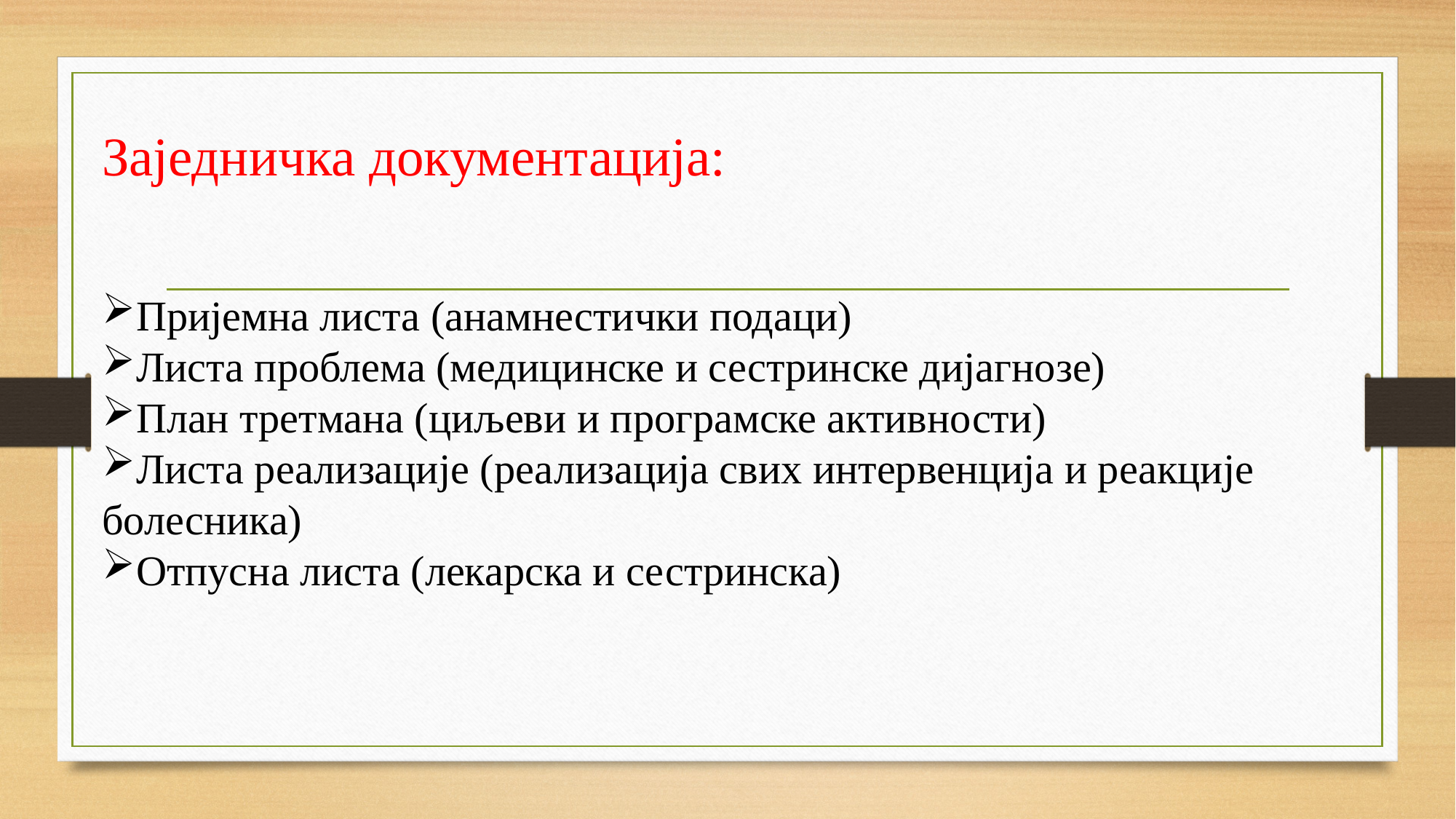

Заједничка документација:

Пријемна листа (анамнестички подаци)
Листа проблема (медицинске и сестринске дијагнозе)
План третмана (циљеви и програмске активности)
Листа реализације (реализација свих интервенција и реакције
болесника)
Отпусна листа (лекарска и сестринска)